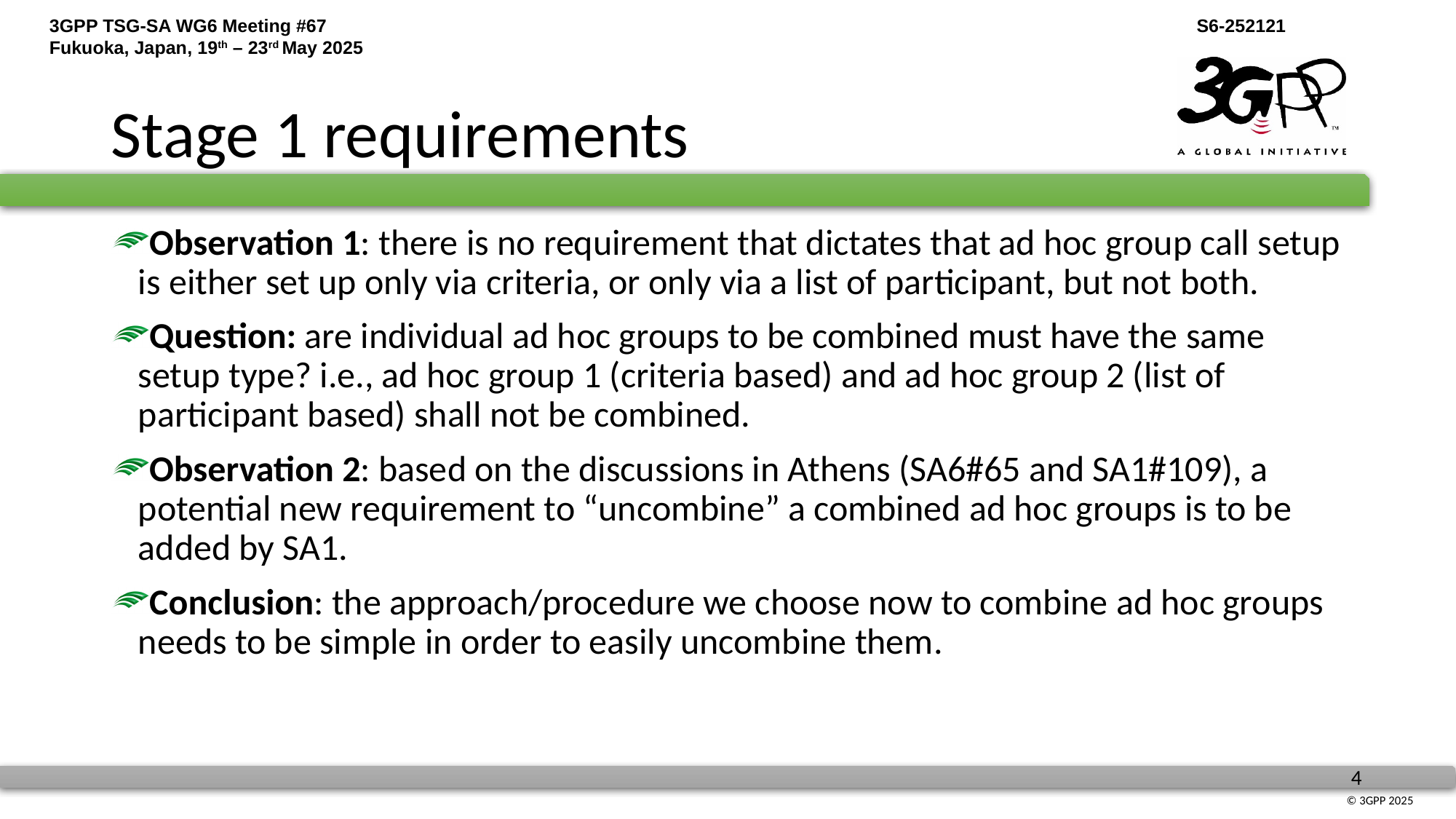

# Stage 1 requirements
Observation 1: there is no requirement that dictates that ad hoc group call setup is either set up only via criteria, or only via a list of participant, but not both.
Question: are individual ad hoc groups to be combined must have the same setup type? i.e., ad hoc group 1 (criteria based) and ad hoc group 2 (list of participant based) shall not be combined.
Observation 2: based on the discussions in Athens (SA6#65 and SA1#109), a potential new requirement to “uncombine” a combined ad hoc groups is to be added by SA1.
Conclusion: the approach/procedure we choose now to combine ad hoc groups needs to be simple in order to easily uncombine them.